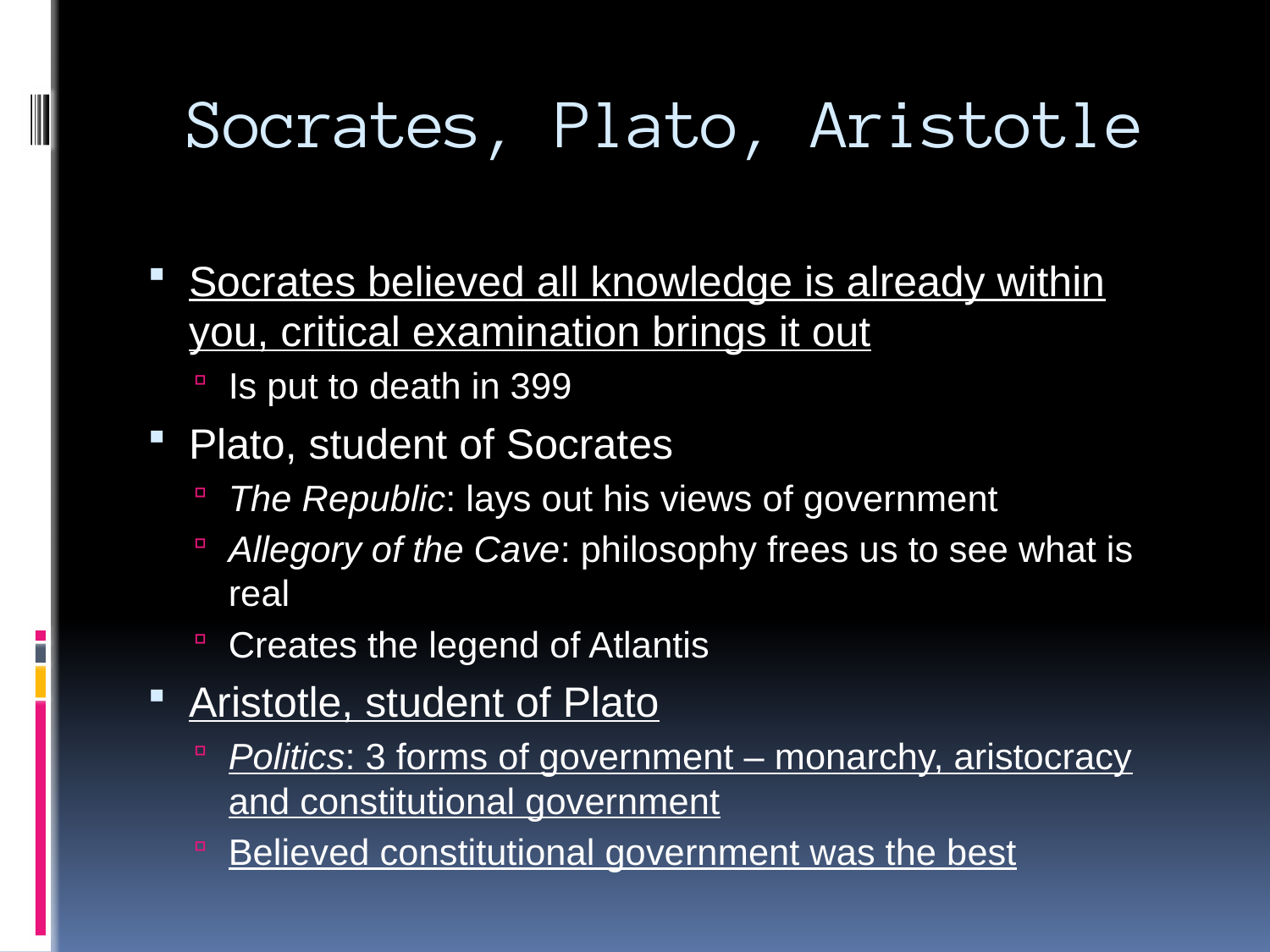

# Socrates, Plato, Aristotle
Socrates believed all knowledge is already within you, critical examination brings it out
Is put to death in 399
Plato, student of Socrates
The Republic: lays out his views of government
Allegory of the Cave: philosophy frees us to see what is real
Creates the legend of Atlantis
Aristotle, student of Plato
Politics: 3 forms of government – monarchy, aristocracy and constitutional government
Believed constitutional government was the best